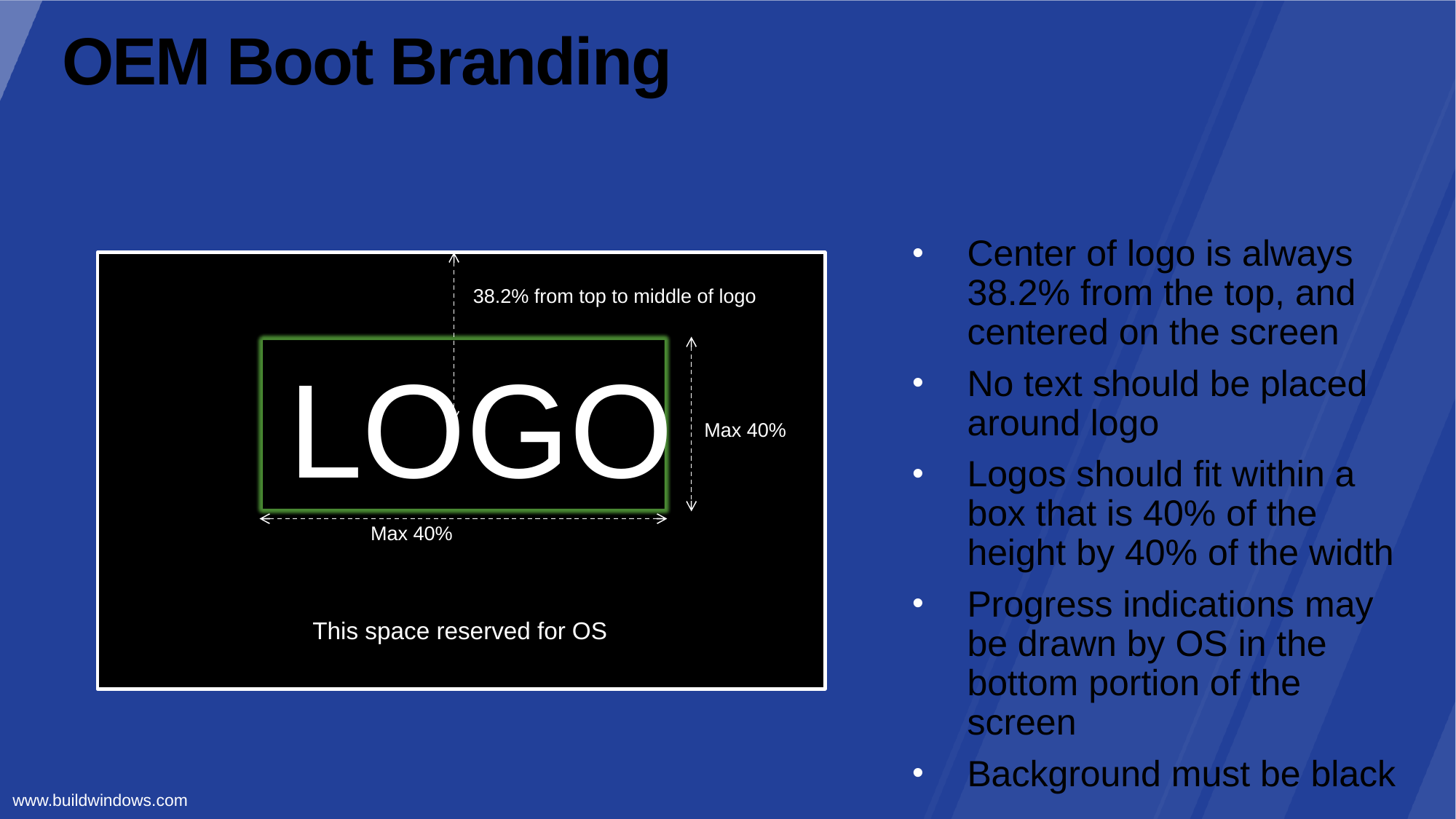

# OEM Boot Branding
Center of logo is always 38.2% from the top, and centered on the screen
No text should be placed around logo
Logos should fit within a box that is 40% of the height by 40% of the width
Progress indications may be drawn by OS in the bottom portion of the screen
Background must be black

38.2% from top to middle of logo

LOGO
Max 40%
Max 40%
This space reserved for OS